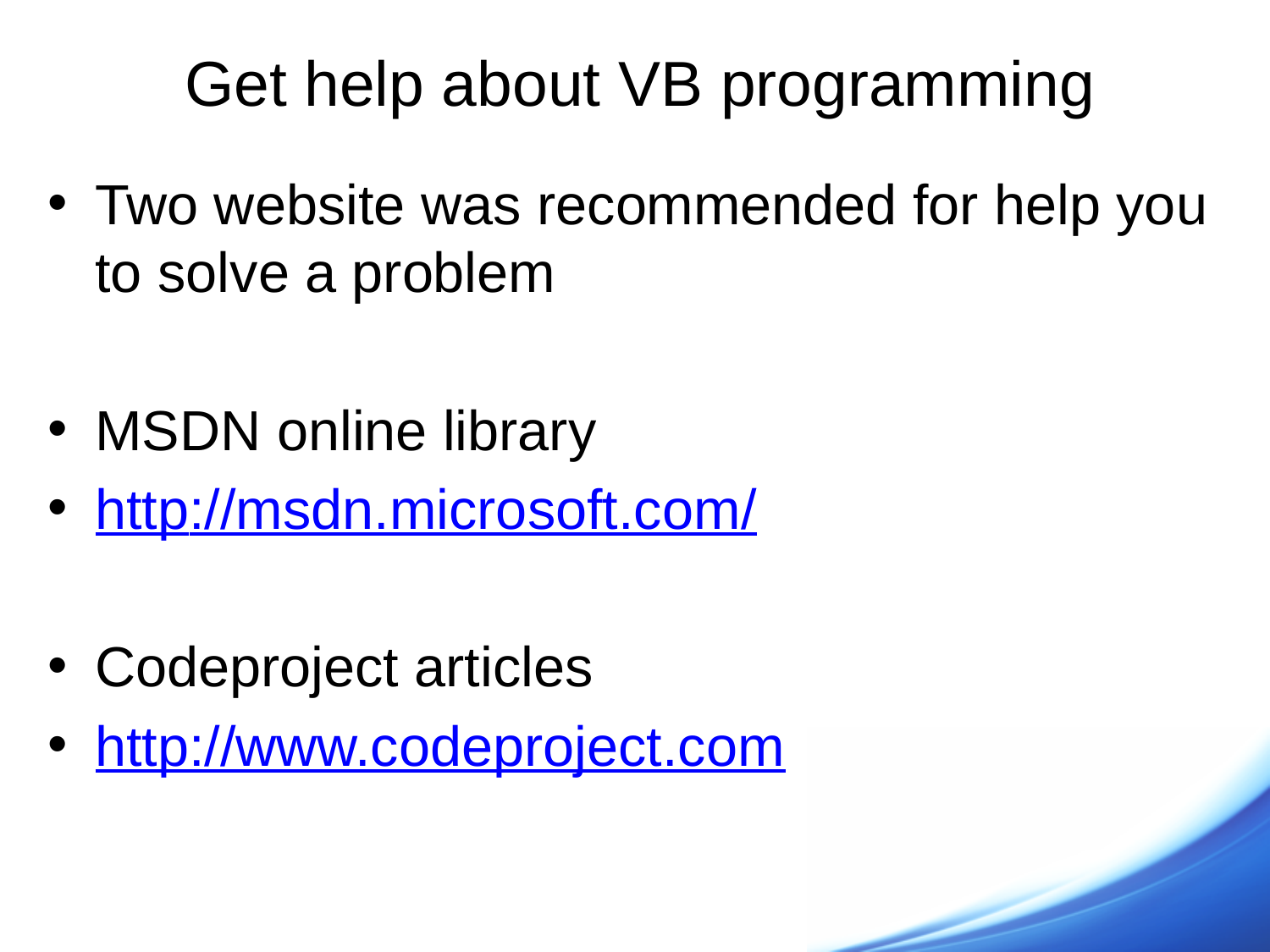

# Get help about VB programming
Two website was recommended for help you to solve a problem

MSDN online library
http://msdn.microsoft.com/

Codeproject articles
http://www.codeproject.com